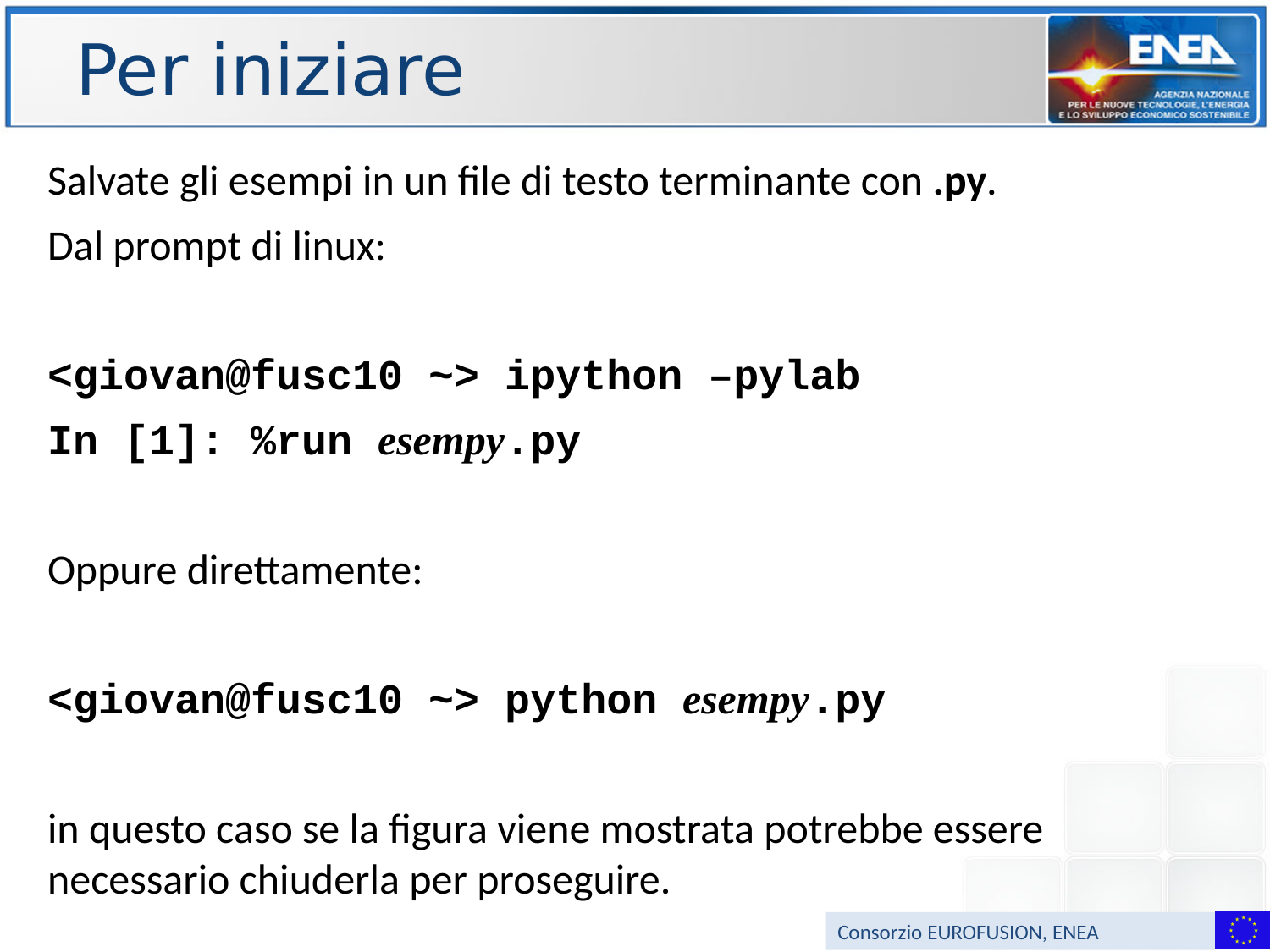

# Per iniziare
Salvate gli esempi in un file di testo terminante con .py.
Dal prompt di linux:

<giovan@fusc10 ~> ipython –pylab
In [1]: %run esempy.py

Oppure direttamente:

<giovan@fusc10 ~> python esempy.py

in questo caso se la figura viene mostrata potrebbe essere necessario chiuderla per proseguire.